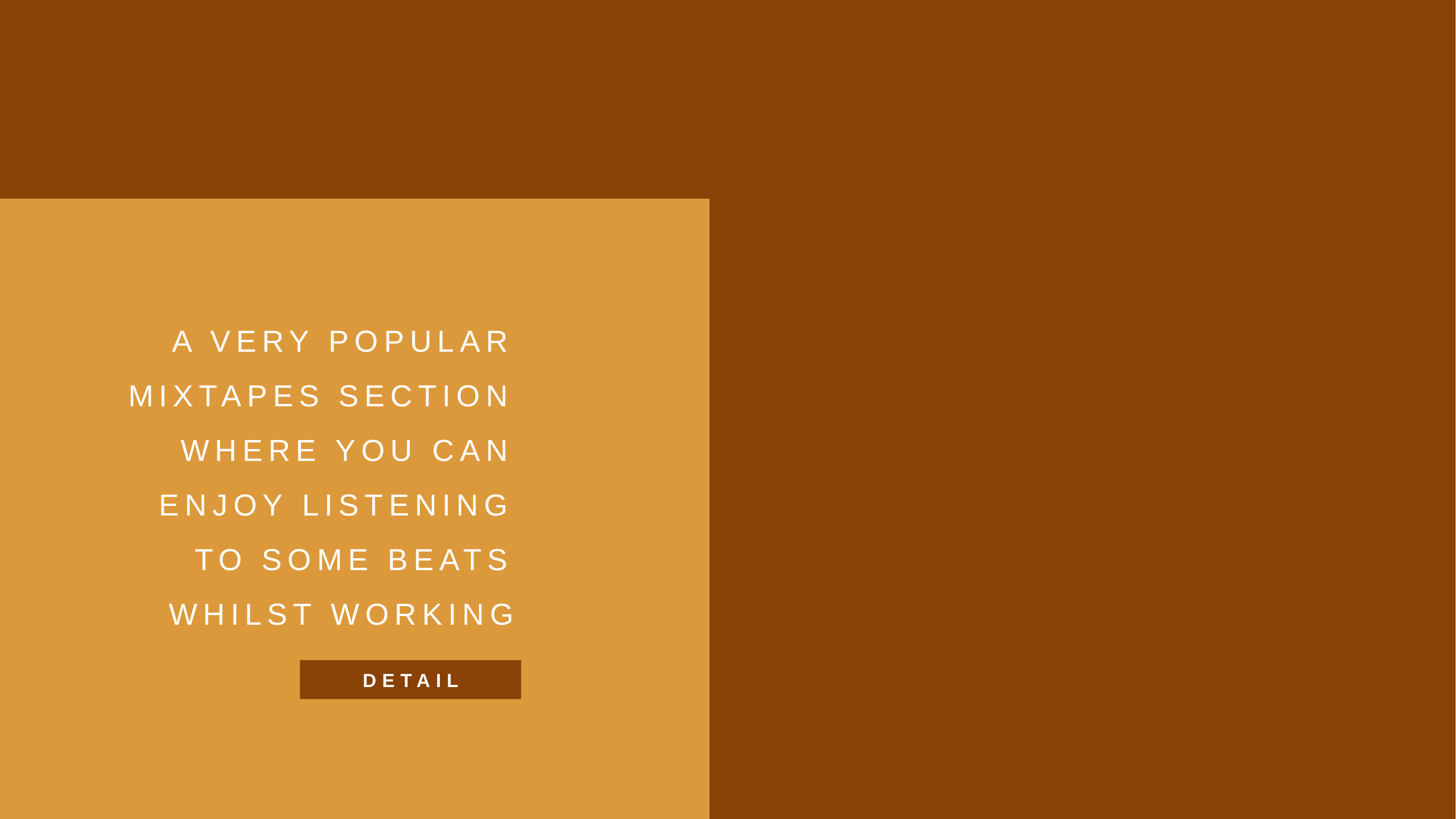

A VERY POPULAR MIXTAPES SECTION WHERE YOU CAN ENJOY LISTENING TO SOME BEATS WHILST WORKING
DETAIL